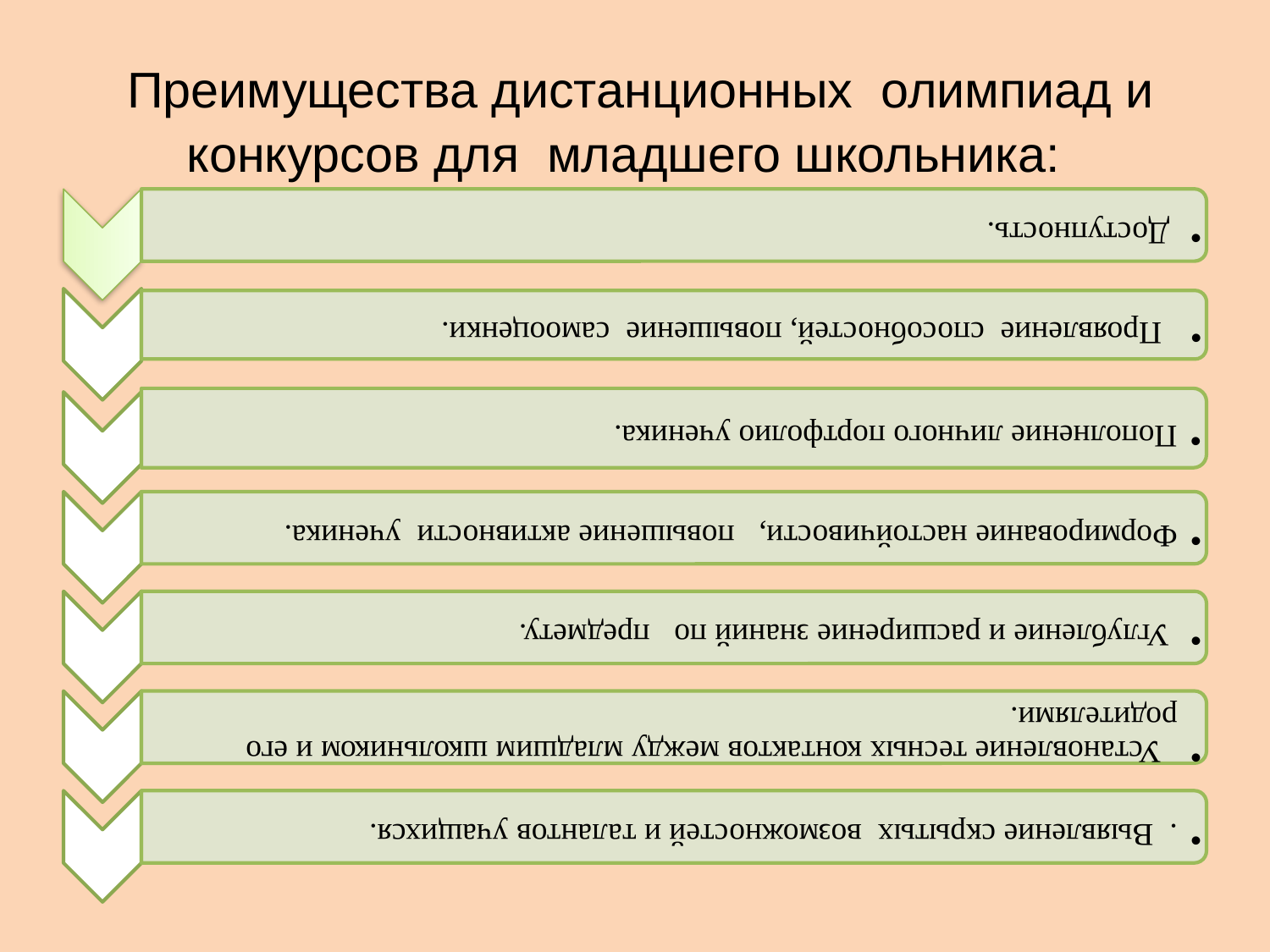

# Преимущества дистанционных  олимпиад и конкурсов для  младшего школьника:

 Доступность.

  Проявление  способностей, повышение  самооценки.

Пополнение личного портфолио ученика.

Формирование настойчивости,   повышение активности  ученика.

 Углубление и расширение знаний по   предмету.

  Установление тесных контактов между младшим школьником и его родителями.

.  Выявление скрытых  возможностей и талантов учащихся.